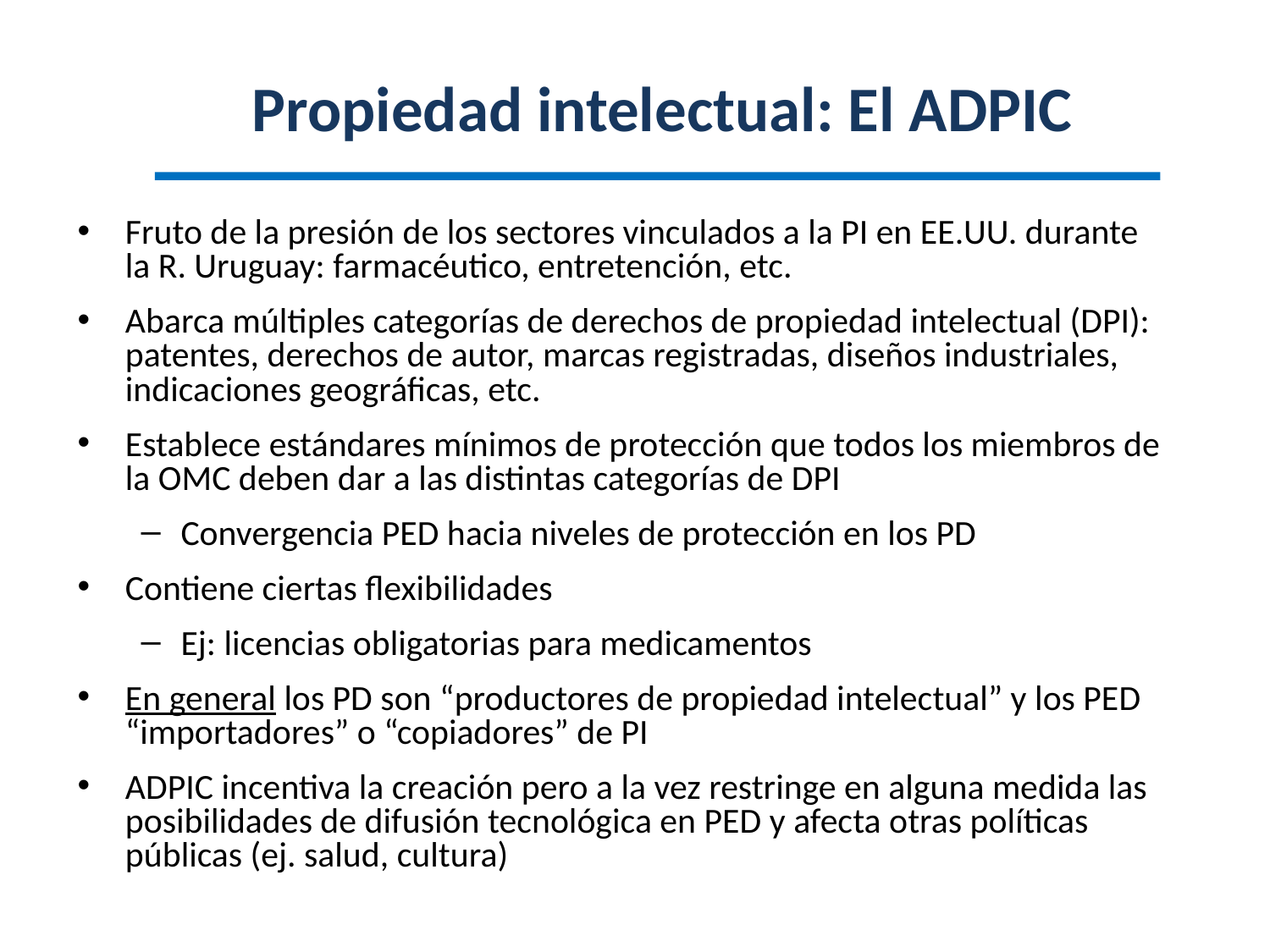

Propiedad intelectual: El ADPIC

Fruto de la presión de los sectores vinculados a la PI en EE.UU. durante la R. Uruguay: farmacéutico, entretención, etc.
Abarca múltiples categorías de derechos de propiedad intelectual (DPI):  patentes, derechos de autor, marcas registradas, diseños industriales, indicaciones geográficas, etc.
Establece estándares mínimos de protección que todos los miembros de la OMC deben dar a las distintas categorías de DPI
Convergencia PED hacia niveles de protección en los PD
Contiene ciertas flexibilidades
Ej: licencias obligatorias para medicamentos
En general los PD son “productores de propiedad intelectual” y los PED “importadores” o “copiadores” de PI
ADPIC incentiva la creación pero a la vez restringe en alguna medida las posibilidades de difusión tecnológica en PED y afecta otras políticas públicas (ej. salud, cultura)